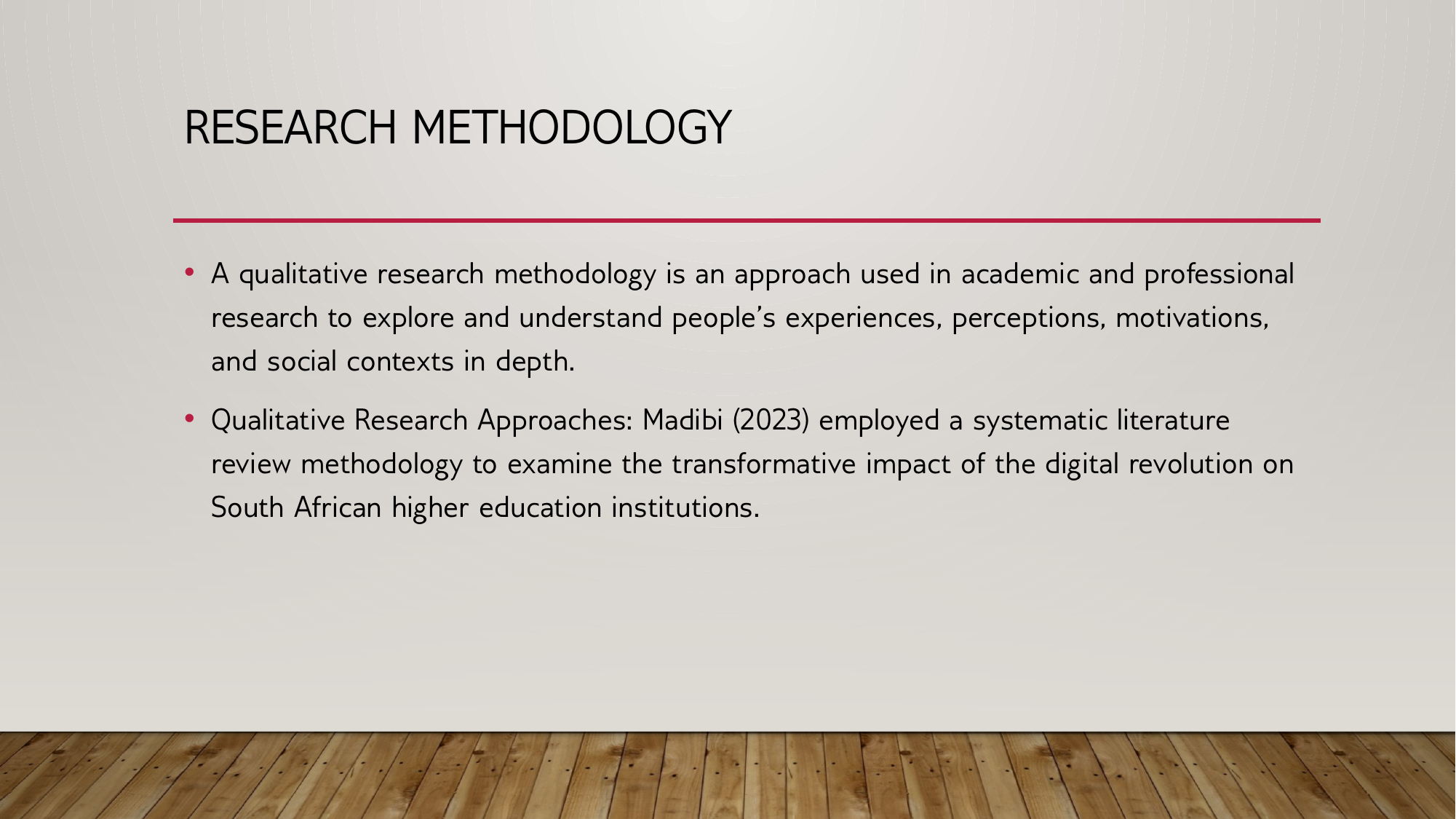

# Research methodology
A qualitative research methodology is an approach used in academic and professional research to explore and understand people’s experiences, perceptions, motivations, and social contexts in depth.
Qualitative Research Approaches: Madibi (2023) employed a systematic literature review methodology to examine the transformative impact of the digital revolution on South African higher education institutions.